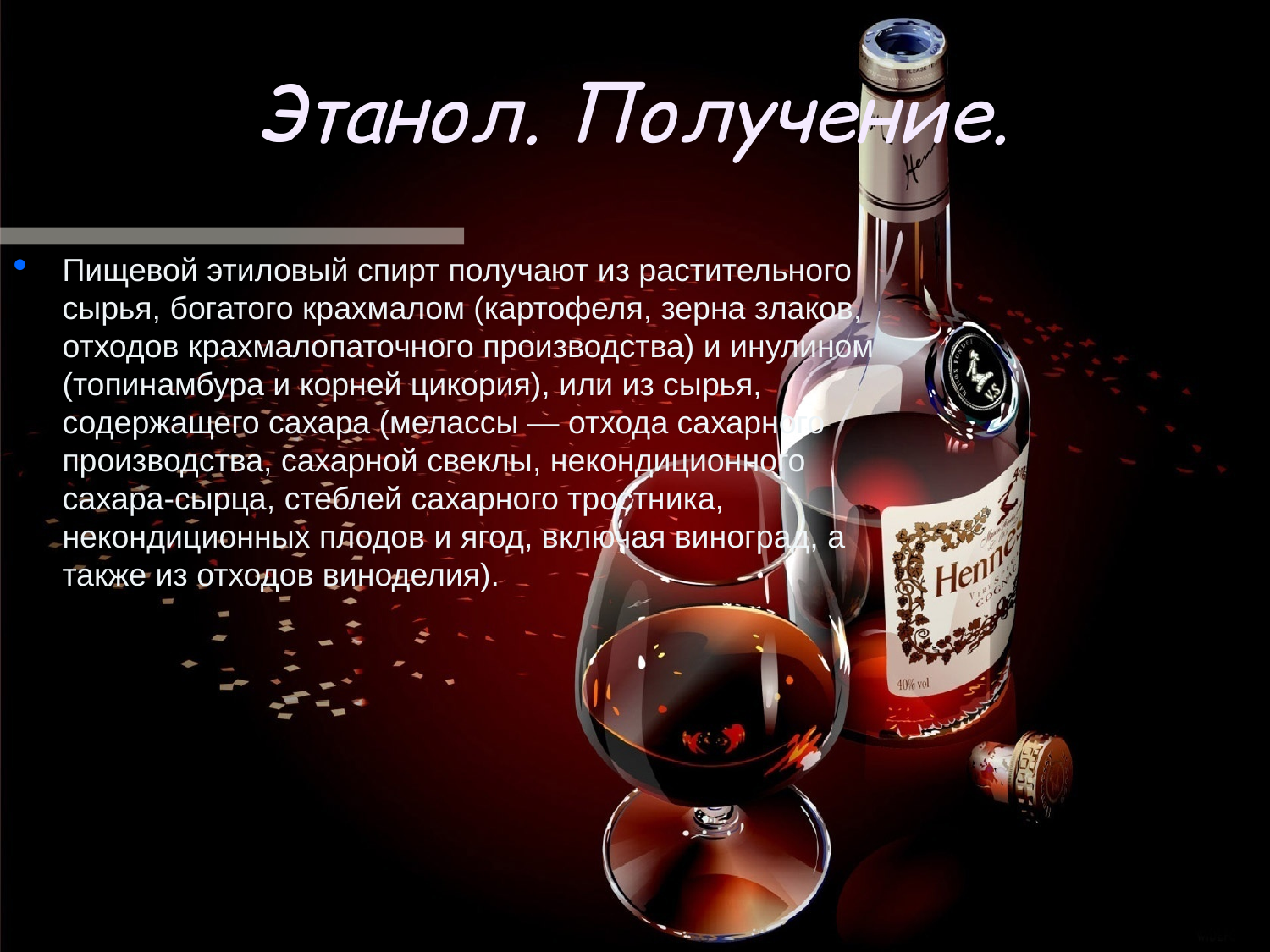

Этанол. Получение.
Пищевой этиловый спирт получают из растительного сырья, богатого крахмалом (картофеля, зерна злаков, отходов крахмалопаточного производства) и инулином (топинамбура и корней цикория), или из сырья, содержащего сахара (мелассы — отхода сахарного производства, сахарной свеклы, некондиционного сахара-сырца, стеблей сахарного тростника, некондиционных плодов и ягод, включая виноград, а также из отходов виноделия).